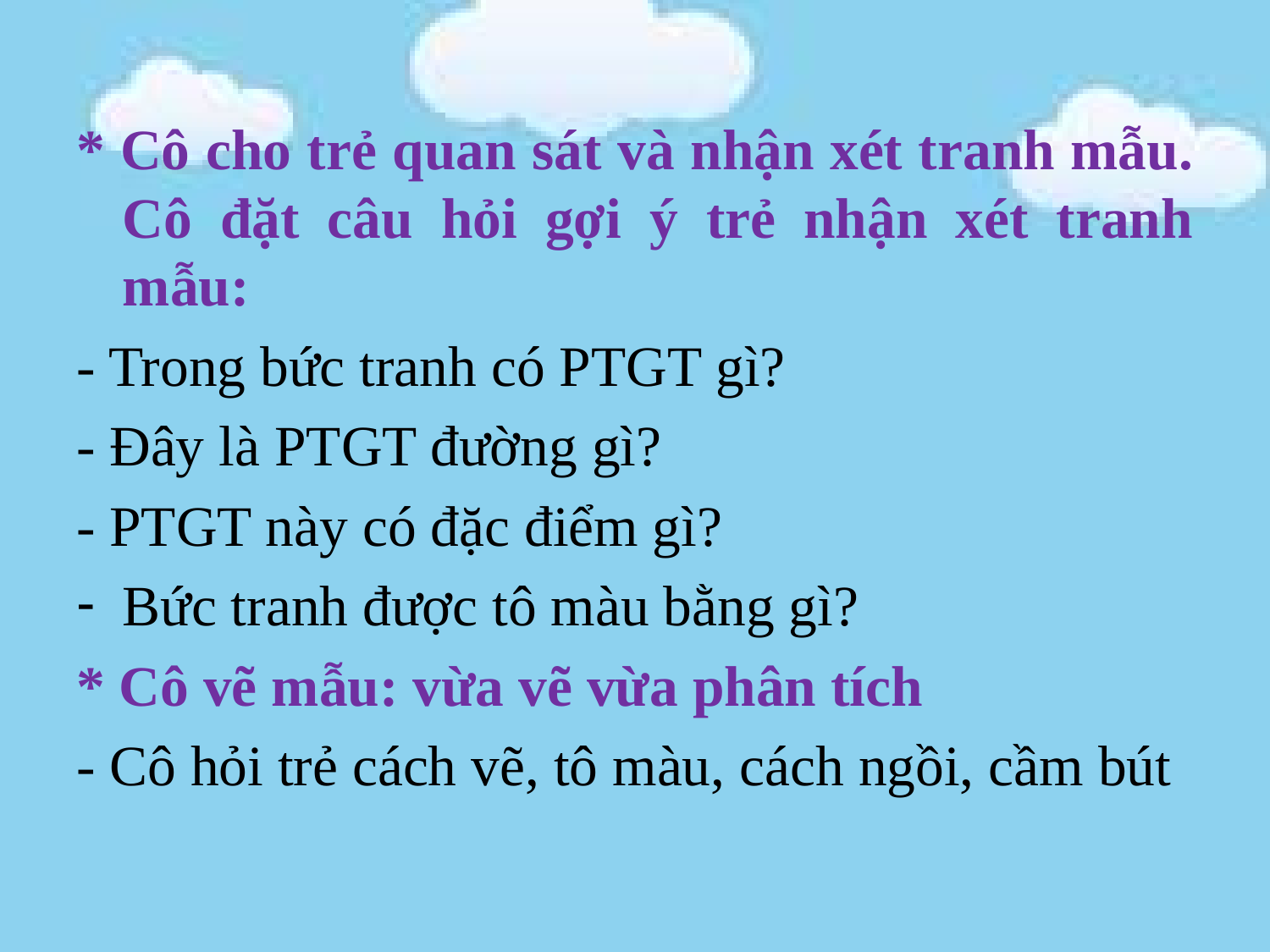

* Cô cho trẻ quan sát và nhận xét tranh mẫu. Cô đặt câu hỏi gợi ý trẻ nhận xét tranh mẫu:
- Trong bức tranh có PTGT gì?
- Đây là PTGT đường gì?
- PTGT này có đặc điểm gì?
Bức tranh được tô màu bằng gì?
* Cô vẽ mẫu: vừa vẽ vừa phân tích
- Cô hỏi trẻ cách vẽ, tô màu, cách ngồi, cầm bút